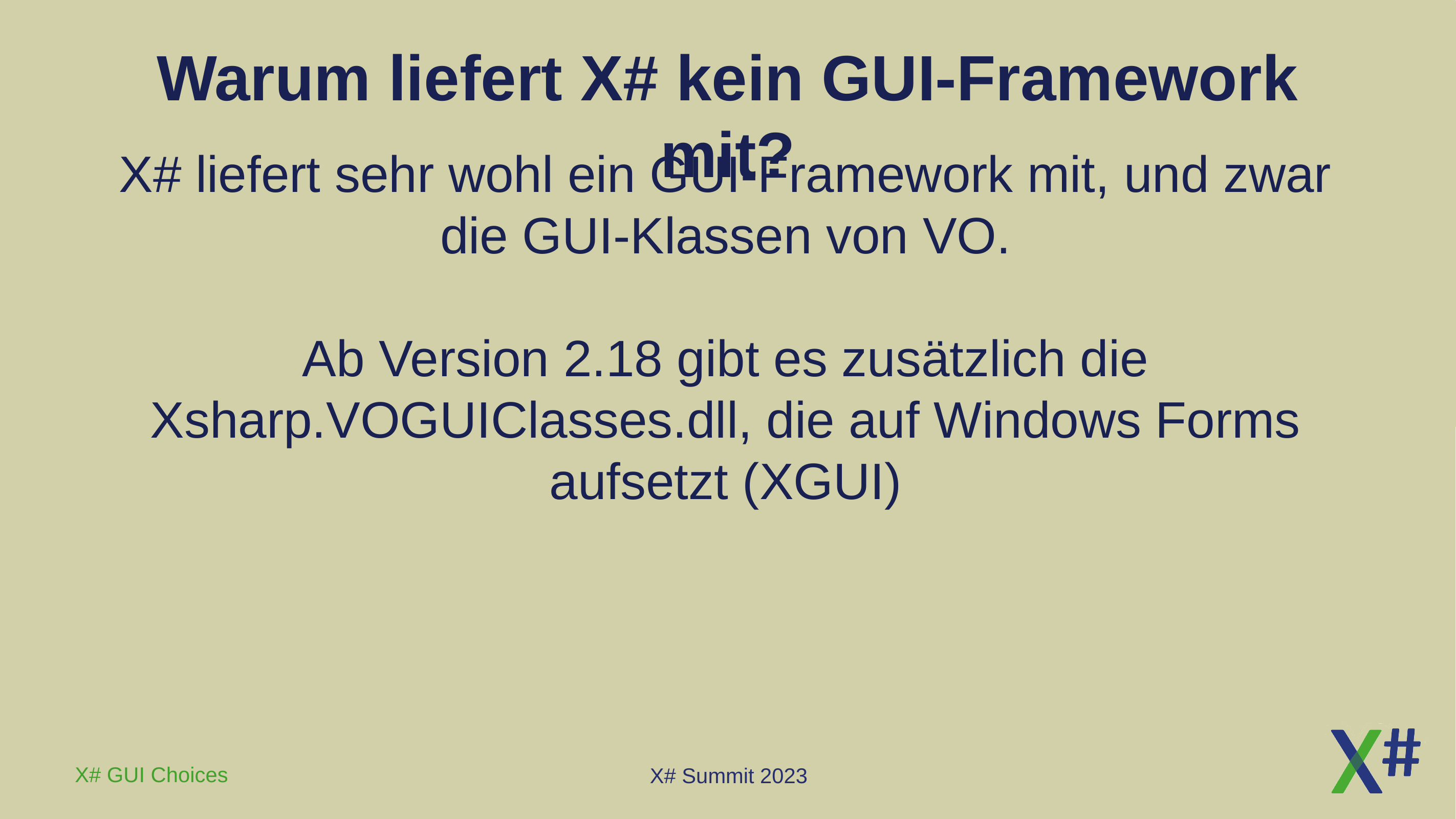

# Warum liefert X# kein GUI-Framework mit?
X# liefert sehr wohl ein GUI-Framework mit, und zwar die GUI-Klassen von VO.

Ab Version 2.18 gibt es zusätzlich die Xsharp.VOGUIClasses.dll, die auf Windows Forms aufsetzt (XGUI)